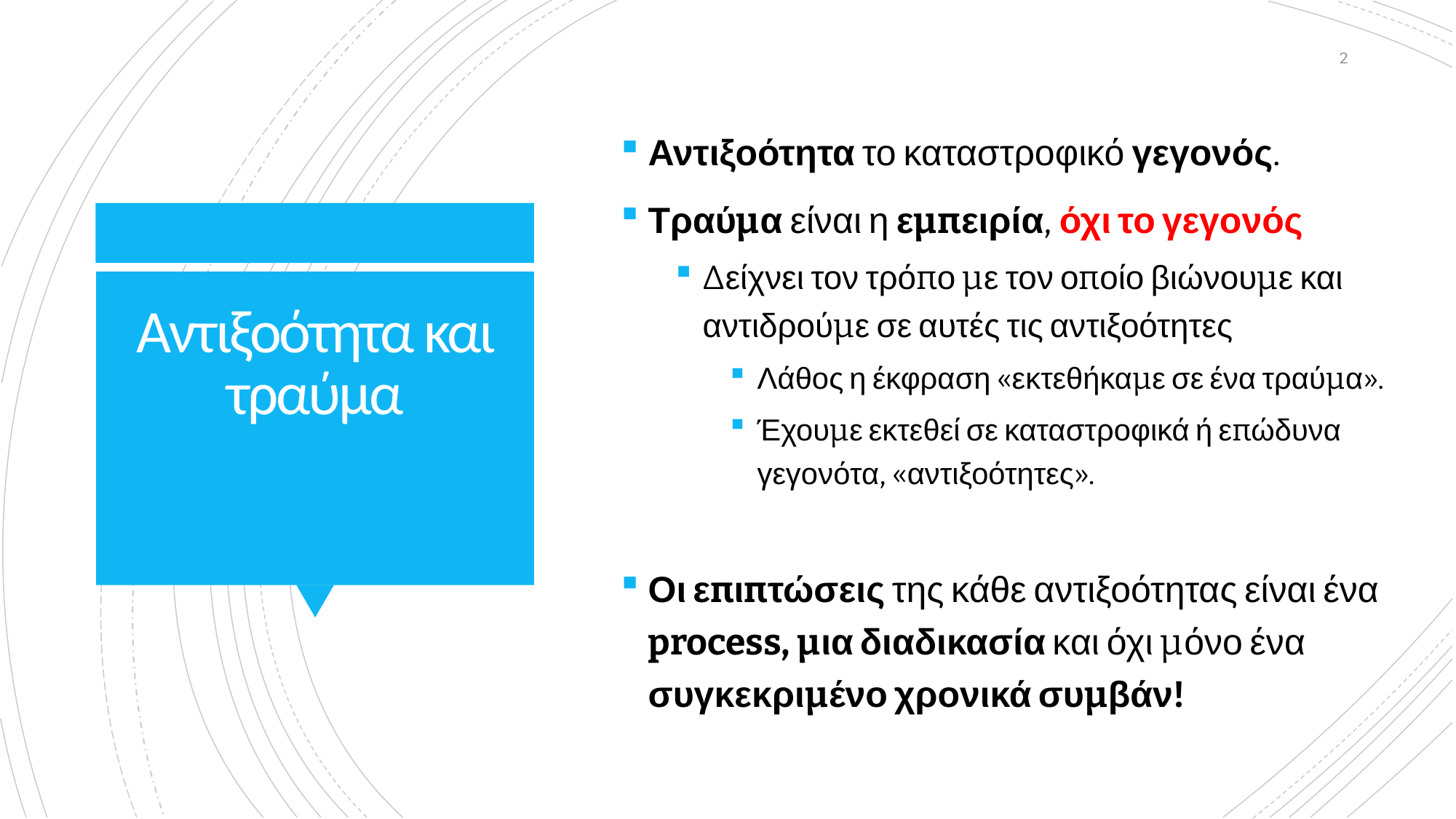

2
Αντιξοότητα το καταστροφικό γεγονός.
Τραύμα είναι η εμπειρία, όχι το γεγονός
Δείχνει τον τρόπο με τον οποίο βιώνουμε και αντιδρούμε σε αυτές τις αντιξοότητες
Λάθος η έκφραση «εκτεθήκαμε σε ένα τραύμα».
Έχουμε εκτεθεί σε καταστροφικά ή επώδυνα γεγονότα, «αντιξοότητες».

Οι επιπτώσεις της κάθε αντιξοότητας είναι ένα process, μια διαδικασία και όχι μόνο ένα συγκεκριμένο χρονικά συμβάν!

# Αντιξοότητα και τραύμα